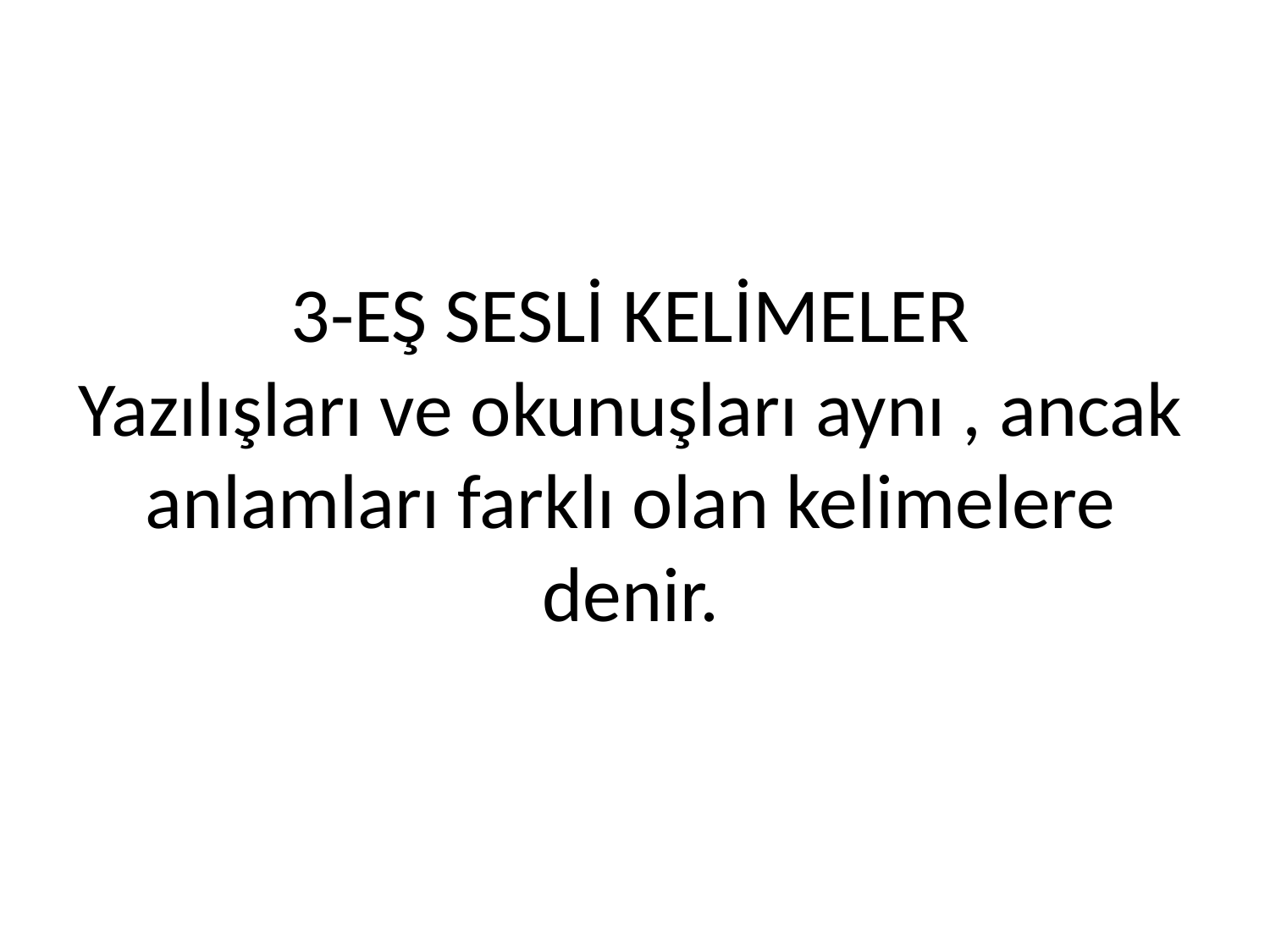

# 3-EŞ SESLİ KELİMELER Yazılışları ve okunuşları aynı , ancak anlamları farklı olan kelimelere denir.